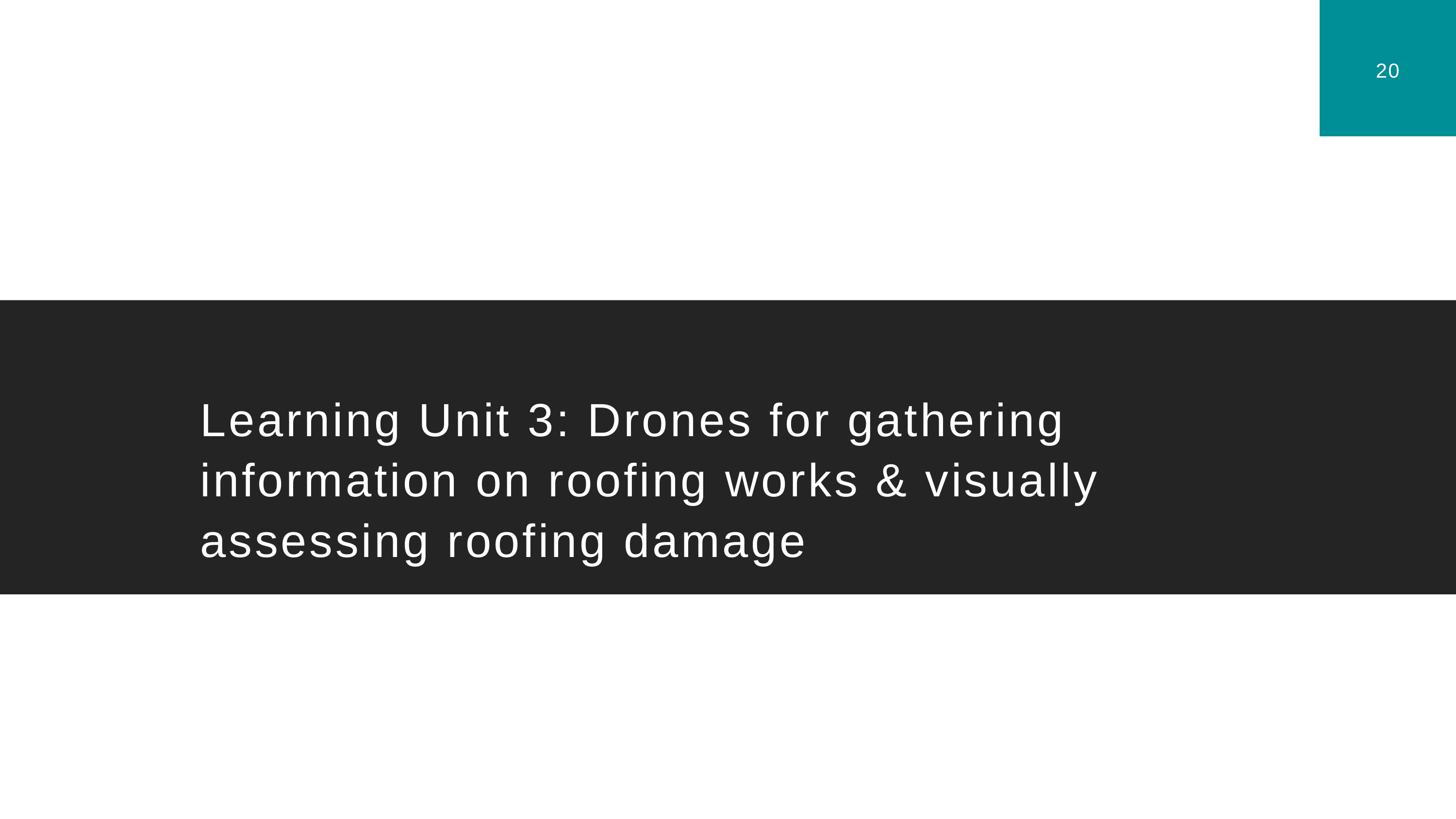

20

Learning Unit 3: Drones for gathering information on roofing works & visually assessing roofing damage